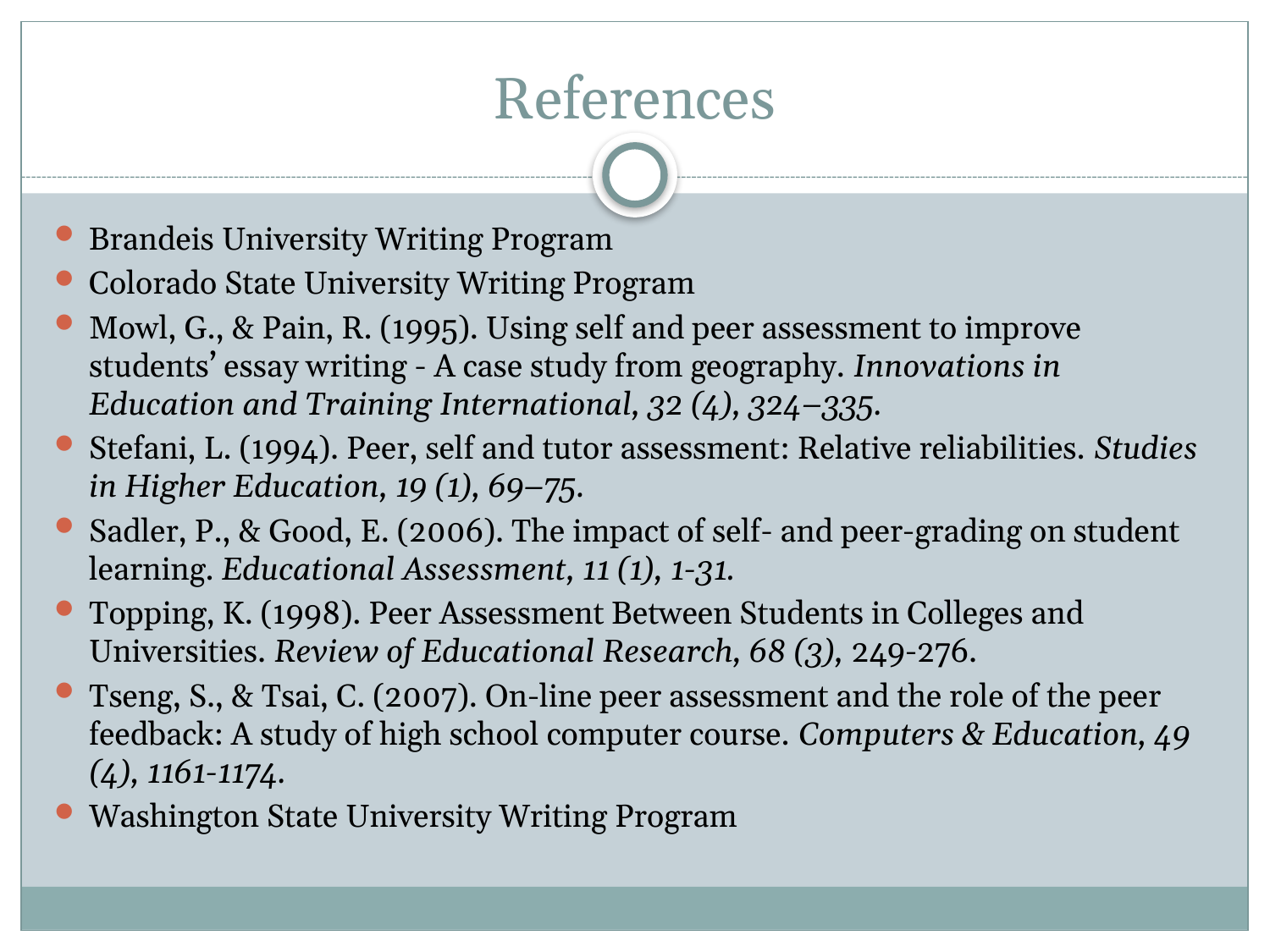

# References
Brandeis University Writing Program
Colorado State University Writing Program
Mowl, G., & Pain, R. (1995). Using self and peer assessment to improve students’ essay writing - A case study from geography. Innovations in Education and Training International, 32 (4), 324–335.
Stefani, L. (1994). Peer, self and tutor assessment: Relative reliabilities. Studies in Higher Education, 19 (1), 69–75.
Sadler, P., & Good, E. (2006). The impact of self- and peer-grading on student learning. Educational Assessment, 11 (1), 1-31.
Topping, K. (1998). Peer Assessment Between Students in Colleges and Universities. Review of Educational Research, 68 (3), 249-276.
Tseng, S., & Tsai, C. (2007). On-line peer assessment and the role of the peer feedback: A study of high school computer course. Computers & Education, 49 (4), 1161-1174.
Washington State University Writing Program